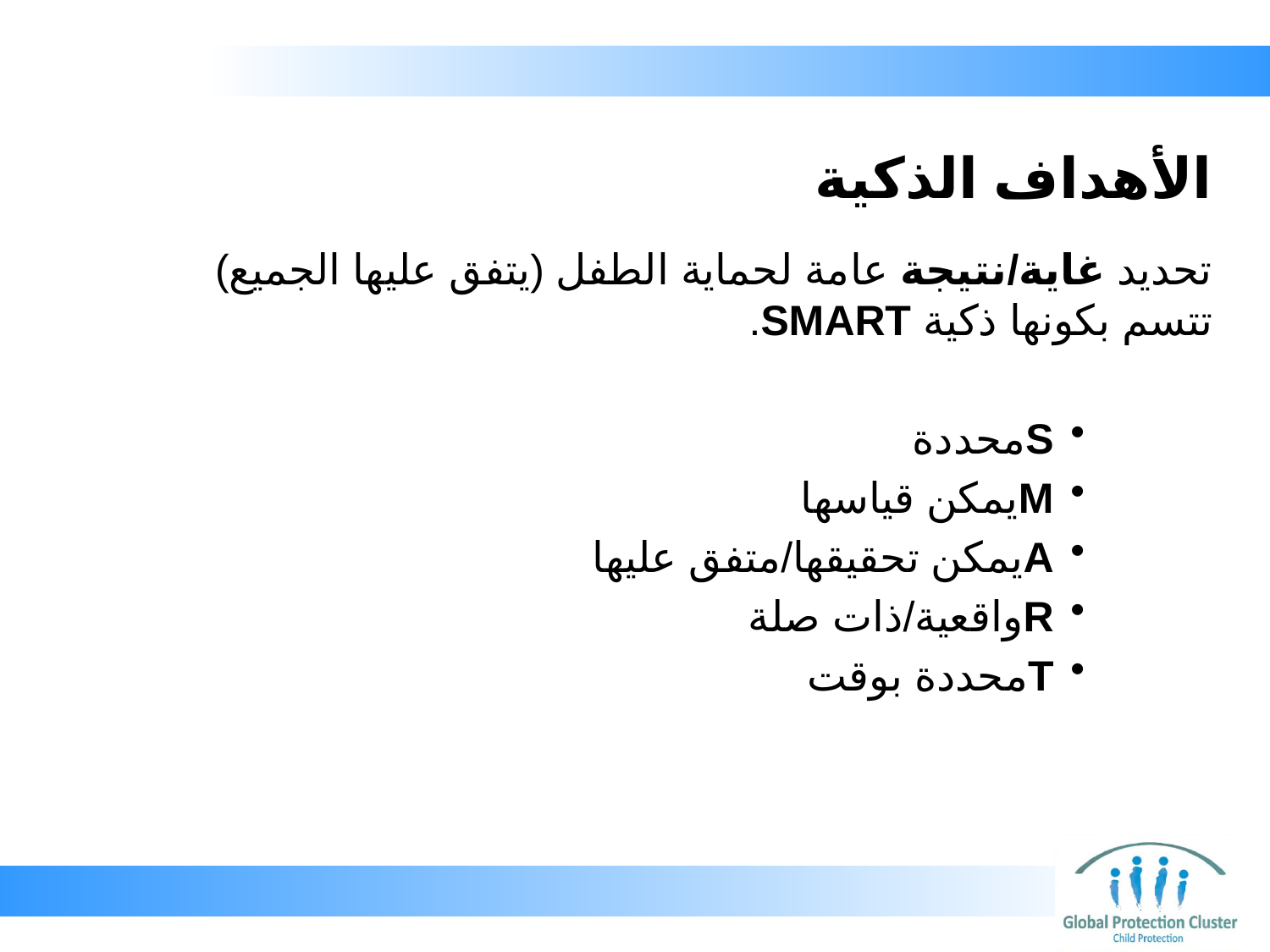

# الأهداف الذكية
تحديد غاية/نتيجة عامة لحماية الطفل (يتفق عليها الجميع)
تتسم بكونها ذكية SMART.

S	محددة
M	يمكن قياسها
A	يمكن تحقيقها/متفق عليها
R	واقعية/ذات صلة
T	محددة بوقت